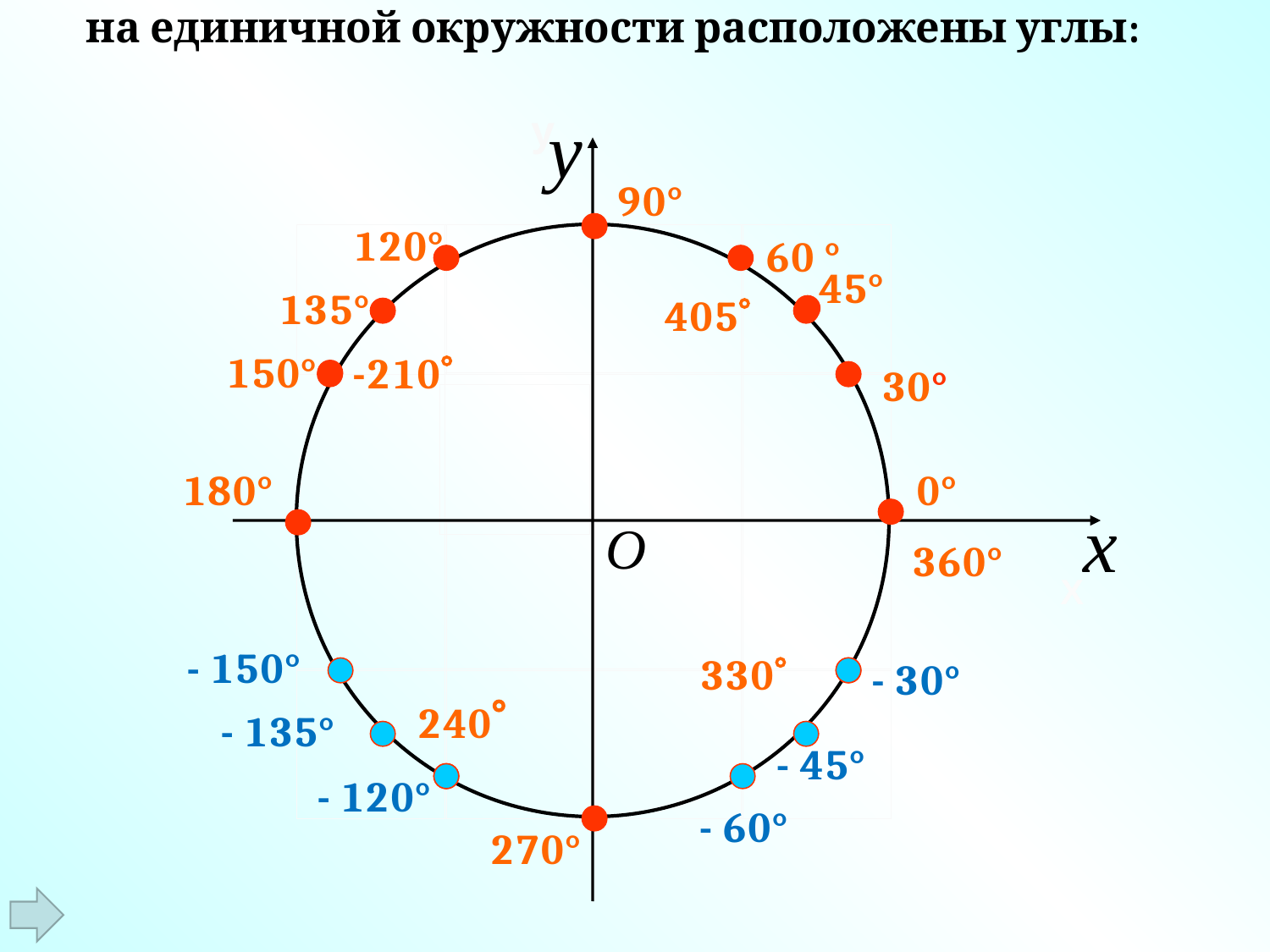

на единичной окружности расположены углы:

y
у

90°
120°

60 °

45°
135°
405°

150°
-210°
30°

180°
0°
x

O

360°
Х
- 150°
 330°
- 30°

 240°
- 135°

- 45°
- 120°

- 60°

270°